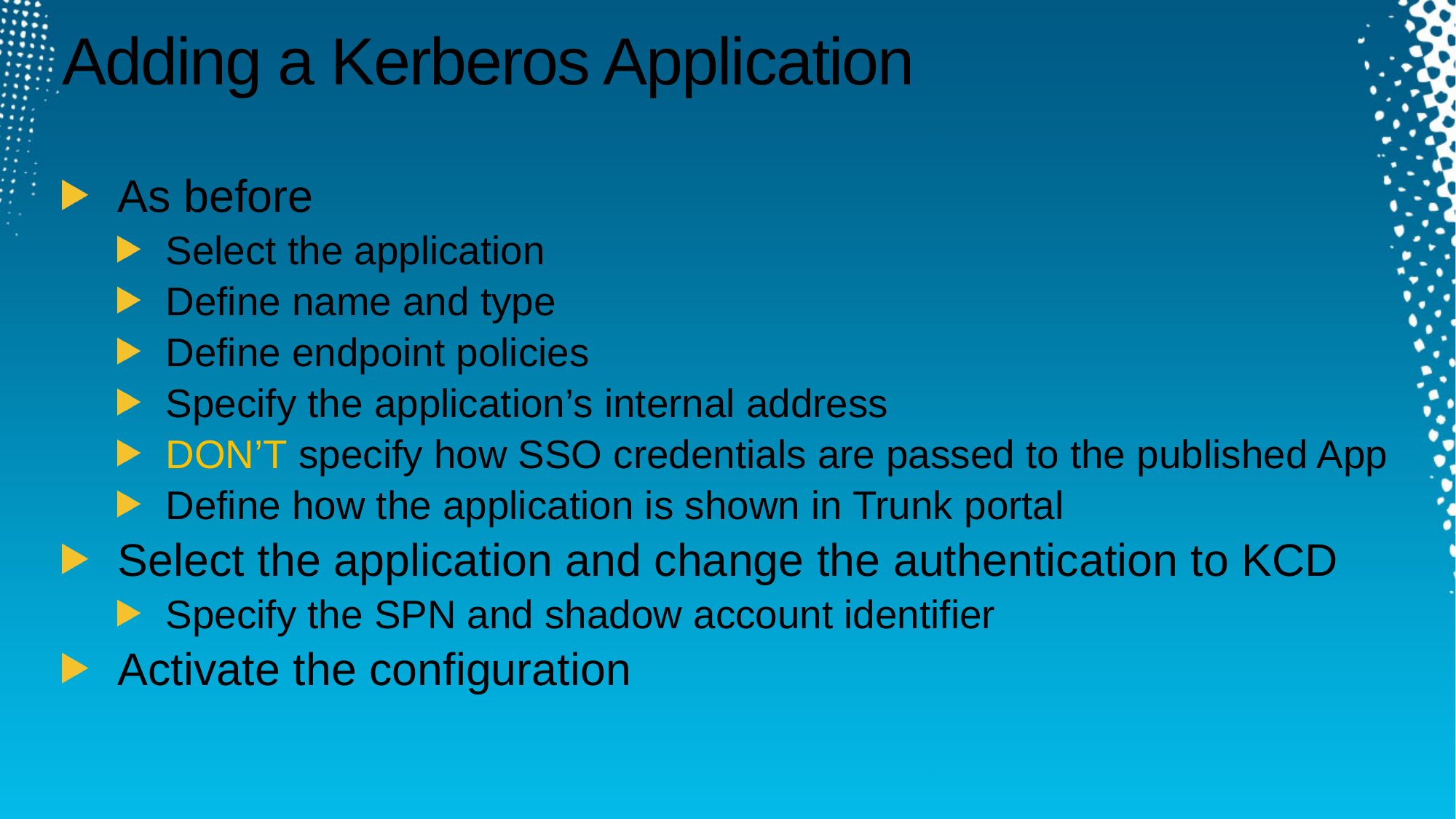

# Adding a Kerberos Application
As before
Select the application
Define name and type
Define endpoint policies
Specify the application’s internal address
DON’T specify how SSO credentials are passed to the published App
Define how the application is shown in Trunk portal
Select the application and change the authentication to KCD
Specify the SPN and shadow account identifier
Activate the configuration